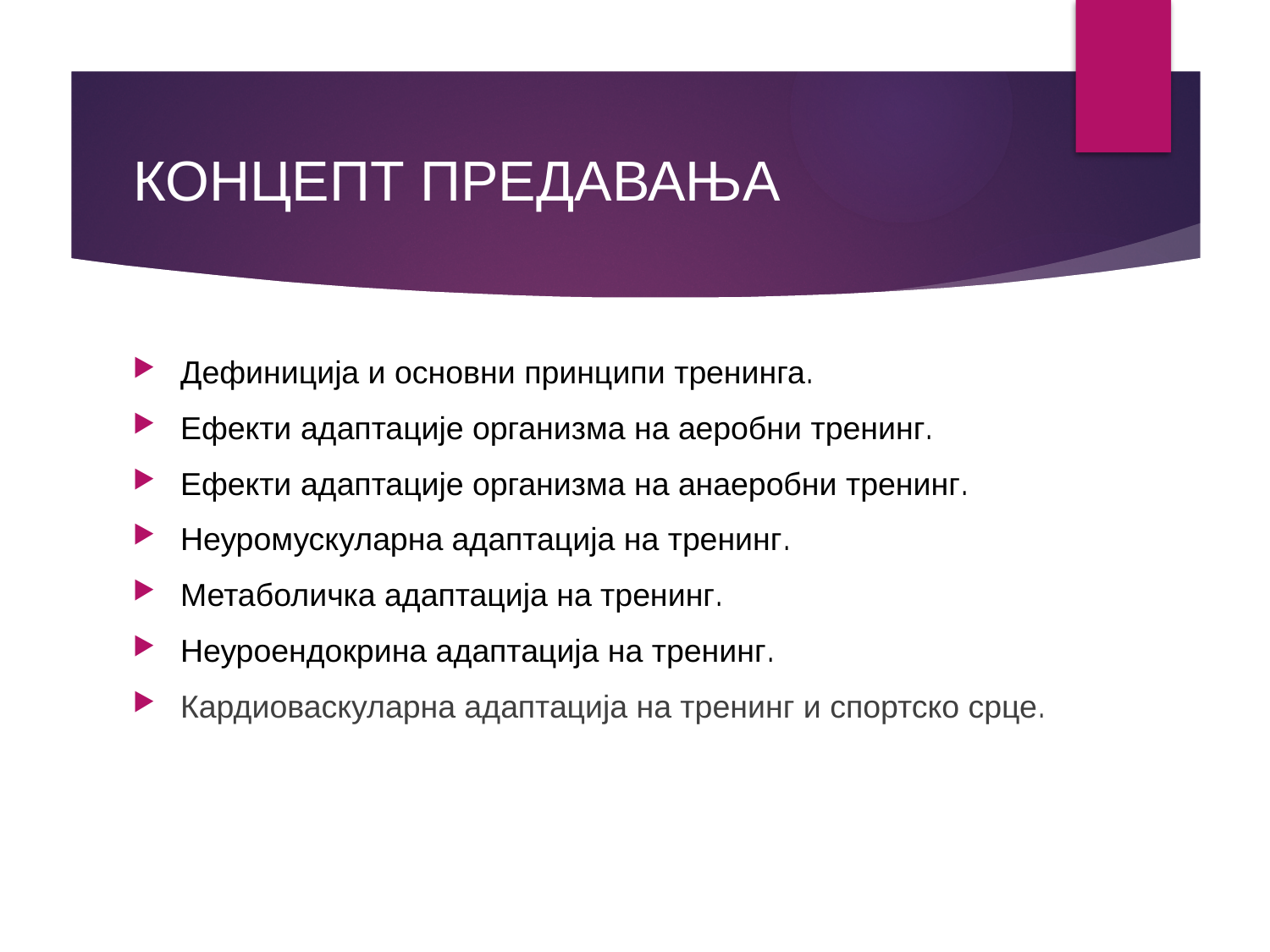

# КОНЦЕПТ ПРЕДАВАЊА
Дефиниција и основни принципи тренинга.
Ефекти адаптације организма на аеробни тренинг.
Ефекти адаптације организма на анаеробни тренинг.
Неуромускуларна адаптација на тренинг.
Метаболичка адаптација на тренинг.
Неуроендокрина адаптација на тренинг.
Кардиоваскуларна адаптација на тренинг и спортско срце.